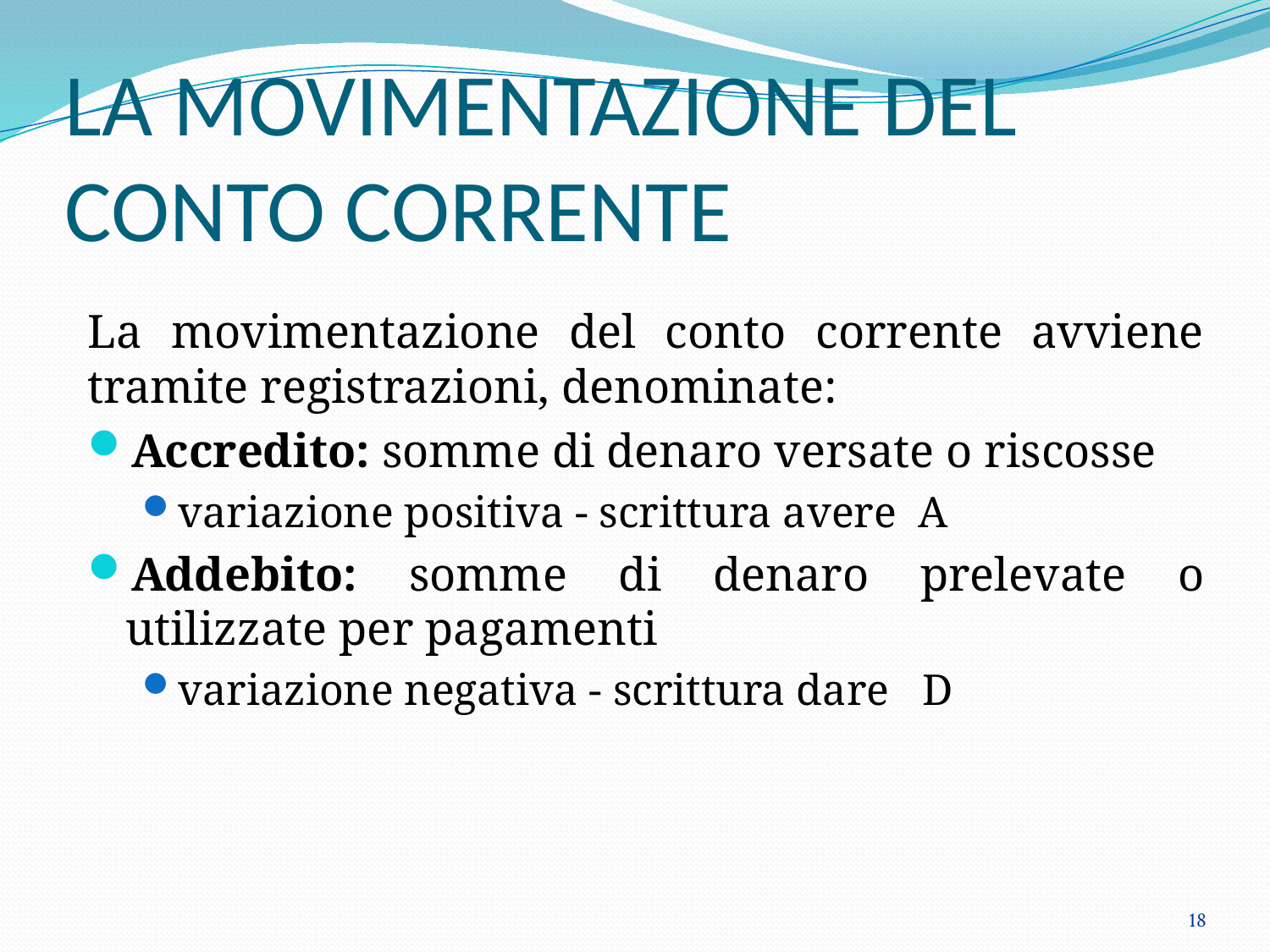

# LA MOVIMENTAZIONE DEL  CONTO CORRENTE
La movimentazione del conto corrente avviene tramite registrazioni, denominate:
Accredito: somme di denaro versate o riscosse
variazione positiva - scrittura avere  A
Addebito: somme di denaro prelevate o utilizzate per pagamenti
variazione negativa - scrittura dare   D

18